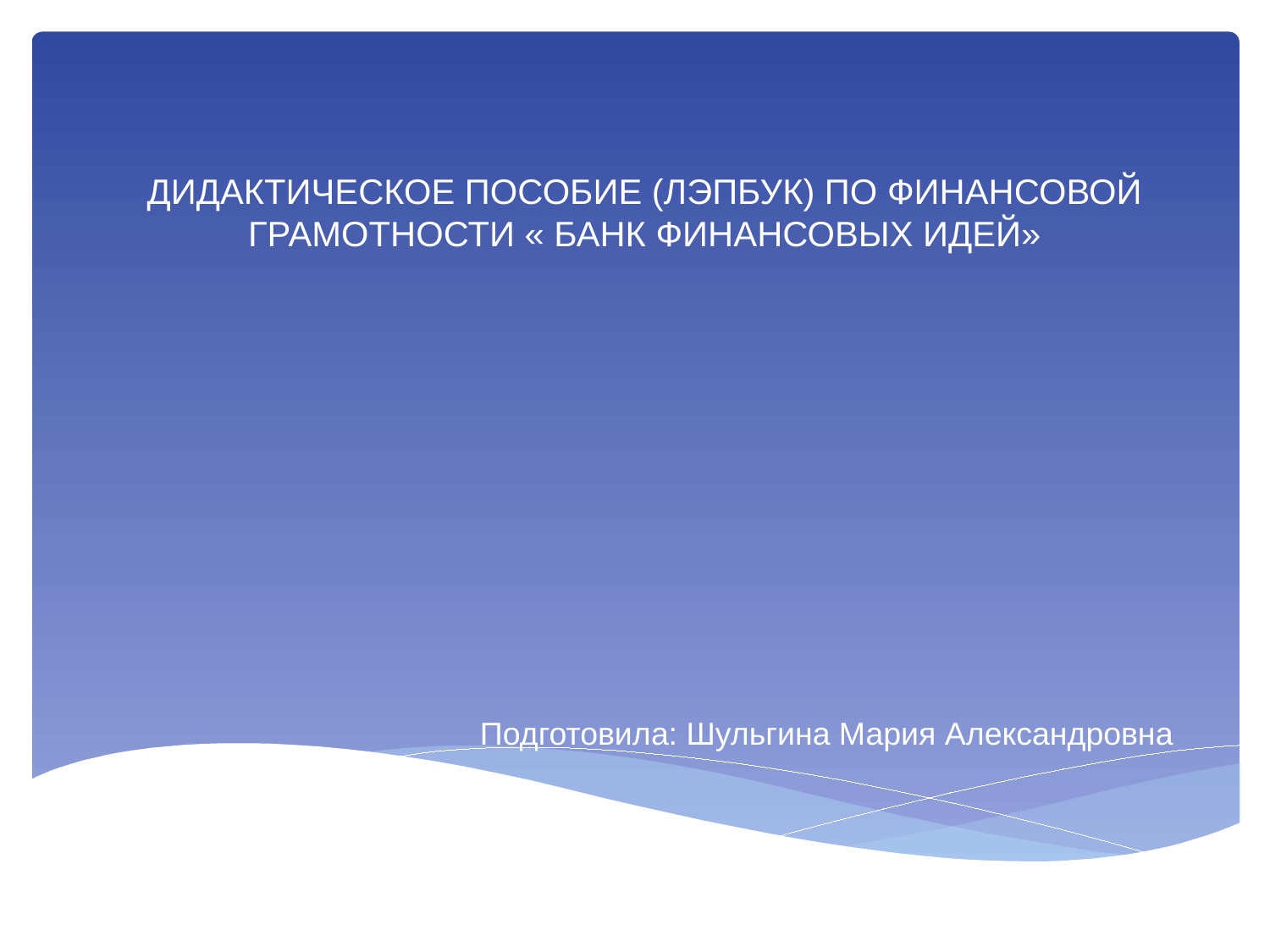

# ДИДАКТИЧЕСКОЕ ПОСОБИЕ (ЛЭПБУК) ПО ФИНАНСОВОЙ ГРАМОТНОСТИ « БАНК ФИНАНСОВЫХ ИДЕЙ»
Подготовила: Шульгина Мария Александровна